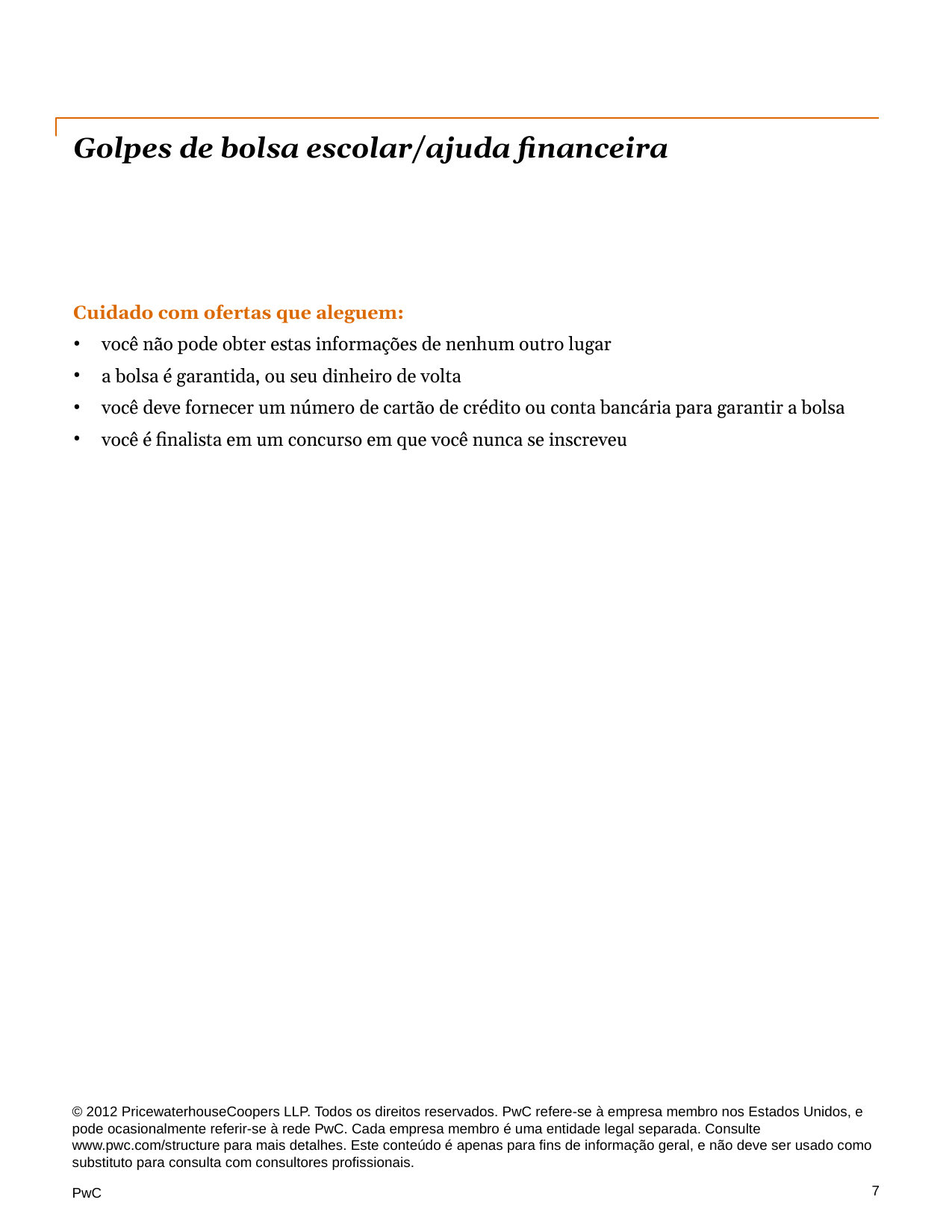

# Golpes de bolsa escolar/ajuda financeira
Cuidado com ofertas que aleguem:
você não pode obter estas informações de nenhum outro lugar
a bolsa é garantida, ou seu dinheiro de volta
você deve fornecer um número de cartão de crédito ou conta bancária para garantir a bolsa
você é finalista em um concurso em que você nunca se inscreveu
© 2012 PricewaterhouseCoopers LLP. Todos os direitos reservados. PwC refere-se à empresa membro nos Estados Unidos, e pode ocasionalmente referir-se à rede PwC. Cada empresa membro é uma entidade legal separada. Consulte www.pwc.com/structure para mais detalhes. Este conteúdo é apenas para fins de informação geral, e não deve ser usado como substituto para consulta com consultores profissionais.
7